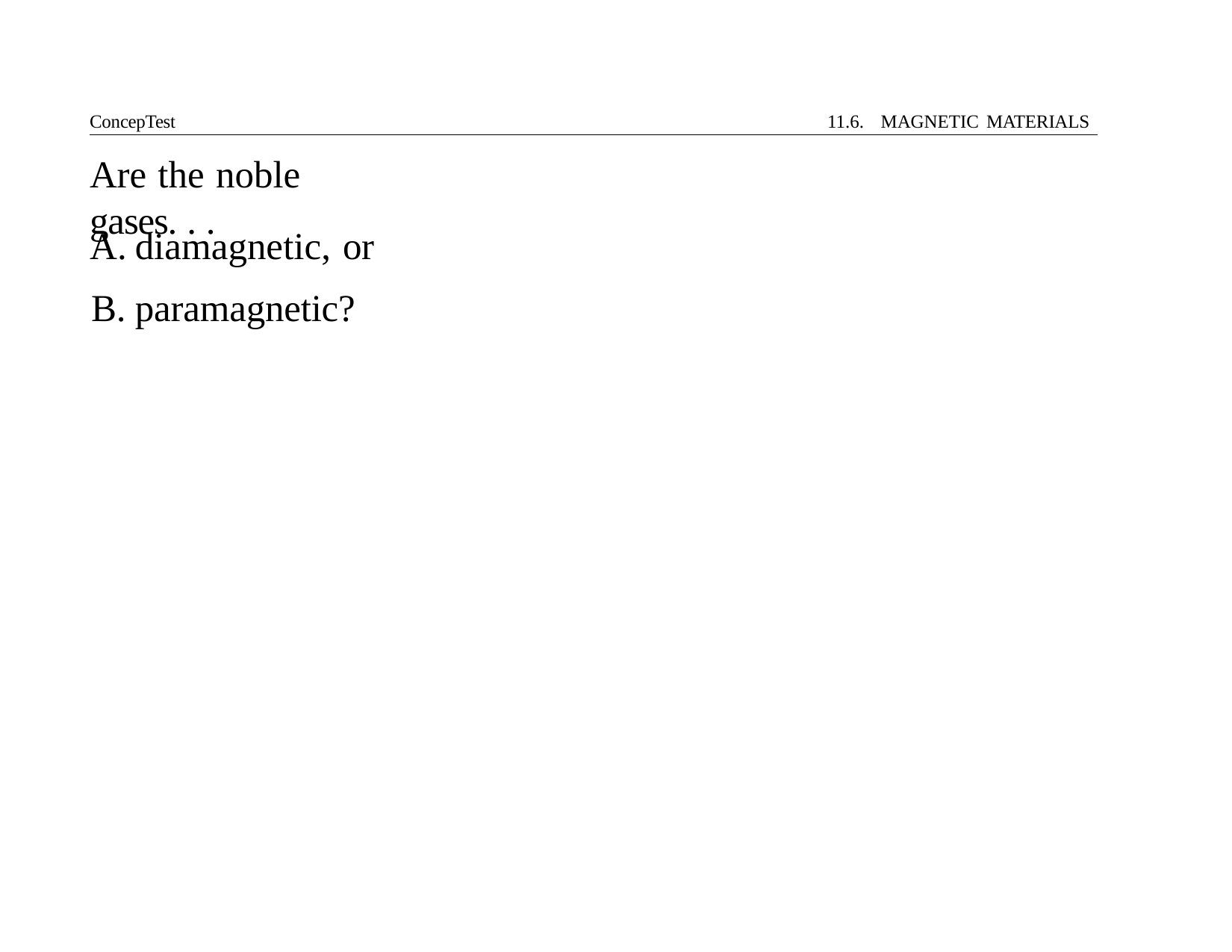

ConcepTest
11.6.  MAGNETIC MATERIALS

# Are the noble gases. . .
diamagnetic, or
paramagnetic?